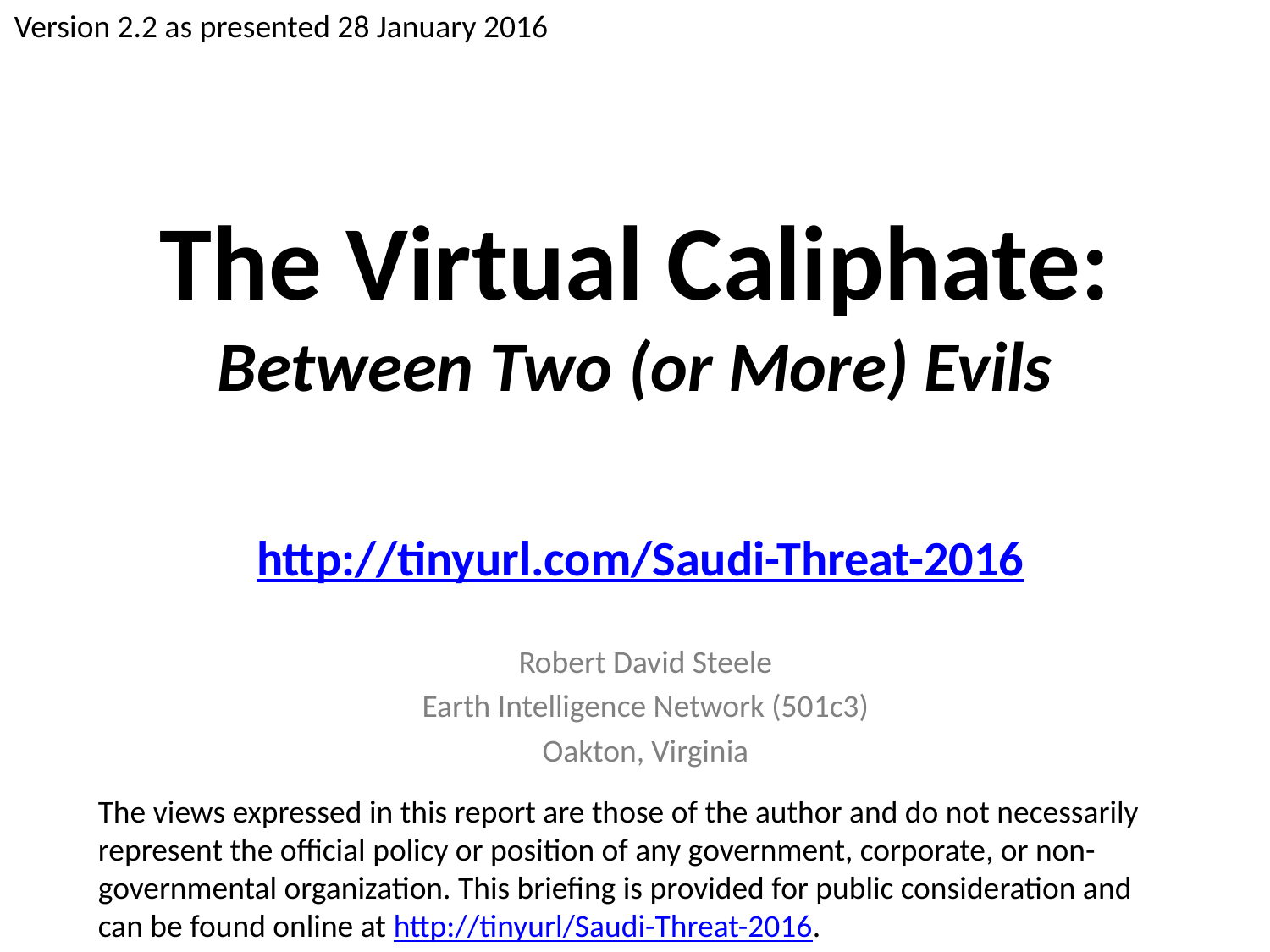

Version 2.2 as presented 28 January 2016
# The Virtual Caliphate: Between Two (or More) Evils
http://tinyurl.com/Saudi-Threat-2016
Robert David Steele
Earth Intelligence Network (501c3)
Oakton, Virginia
The views expressed in this report are those of the author and do not necessarily represent the official policy or position of any government, corporate, or non-governmental organization. This briefing is provided for public consideration and can be found online at http://tinyurl/Saudi-Threat-2016.